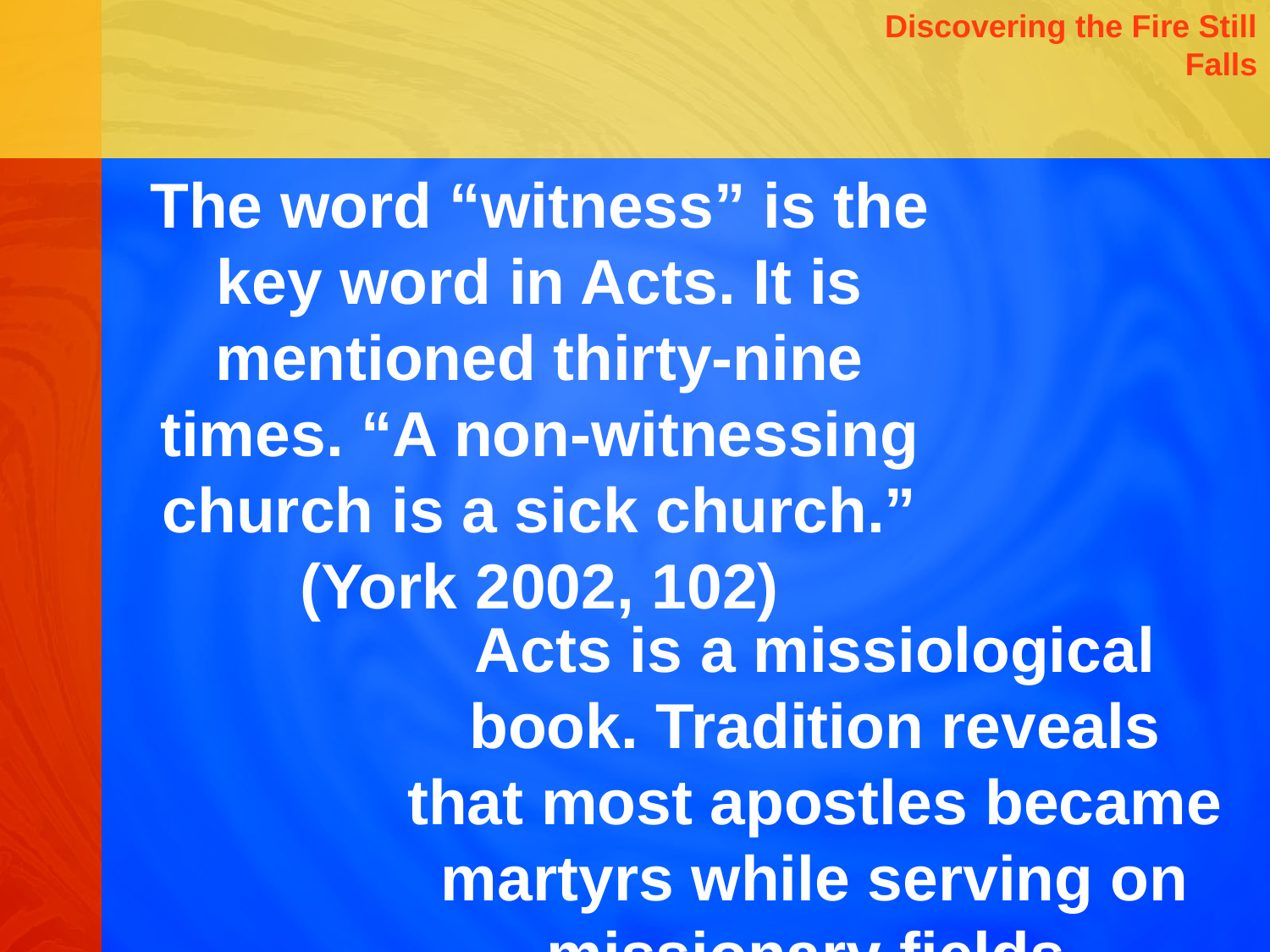

Discovering the Fire Still Falls
The word “witness” is the key word in Acts. It is mentioned thirty-nine times. “A non-witnessing church is a sick church.” (York 2002, 102)
Acts is a missiological book. Tradition reveals that most apostles became martyrs while serving on missionary fields.